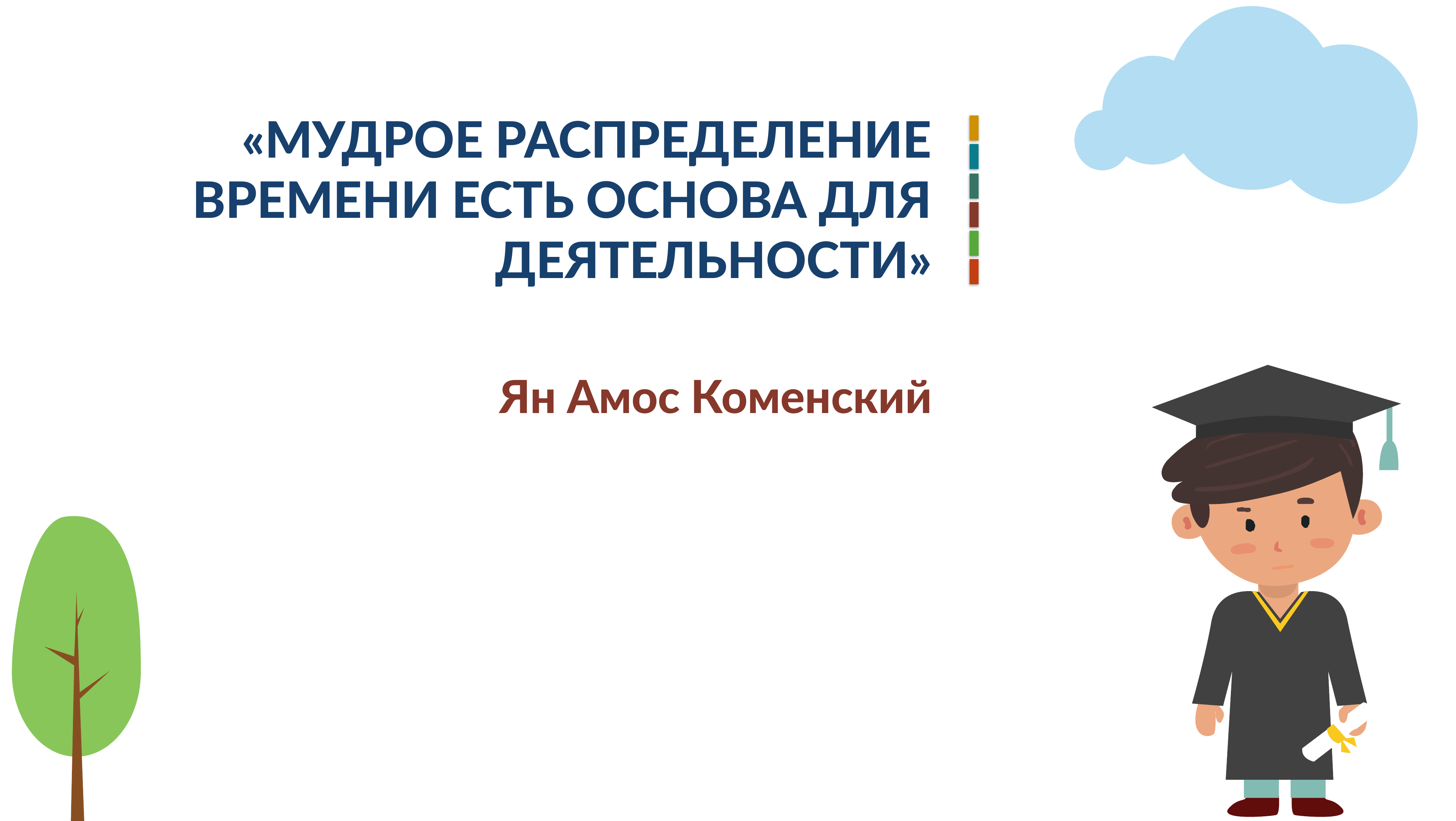

«Мудрое распределение времени есть основа для деятельности»

Ян Амос Коменский